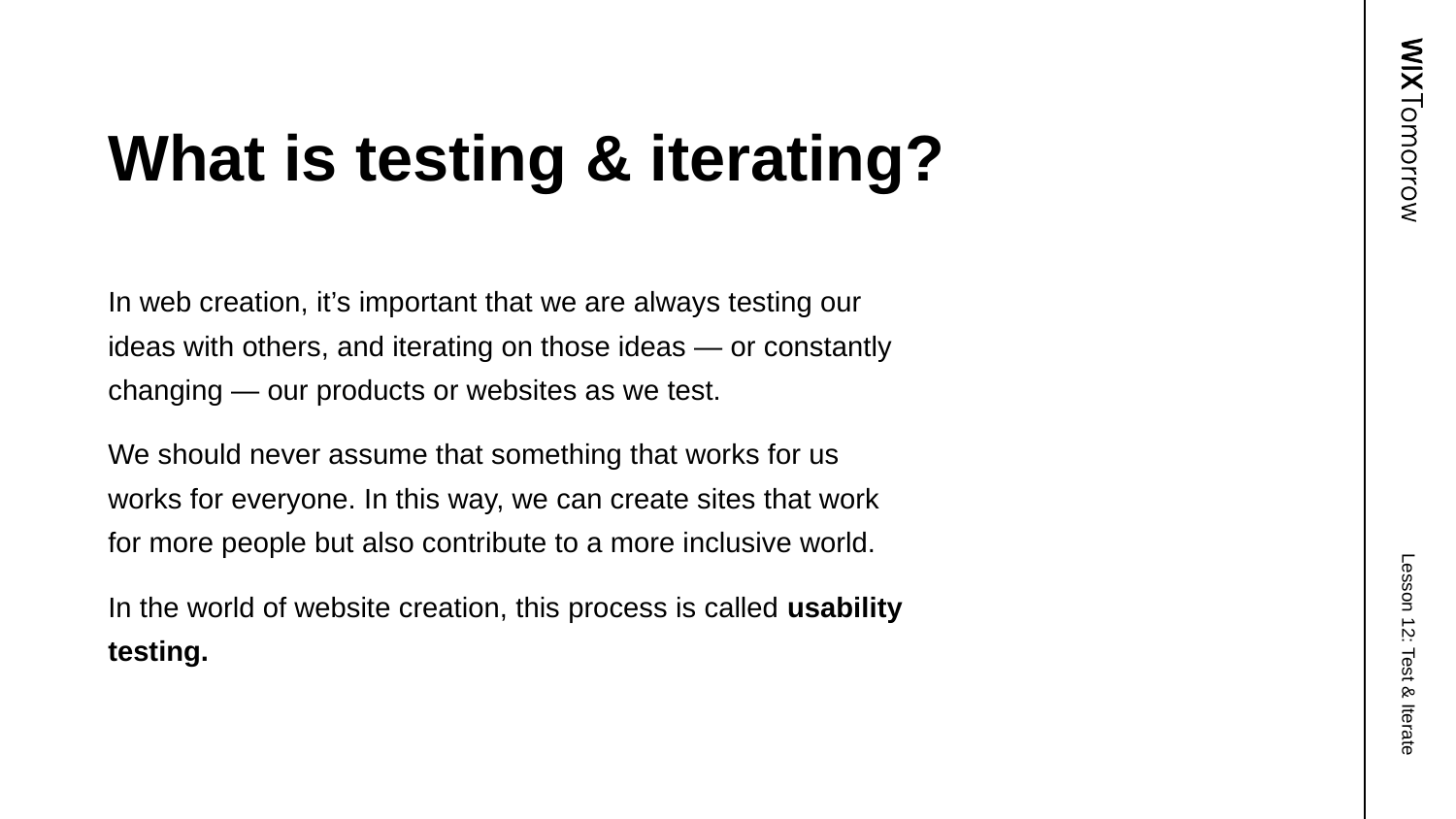

What is testing & iterating?
In web creation, it’s important that we are always testing our ideas with others, and iterating on those ideas — or constantly changing — our products or websites as we test.
We should never assume that something that works for us works for everyone. In this way, we can create sites that work for more people but also contribute to a more inclusive world.
In the world of website creation, this process is called usability testing.